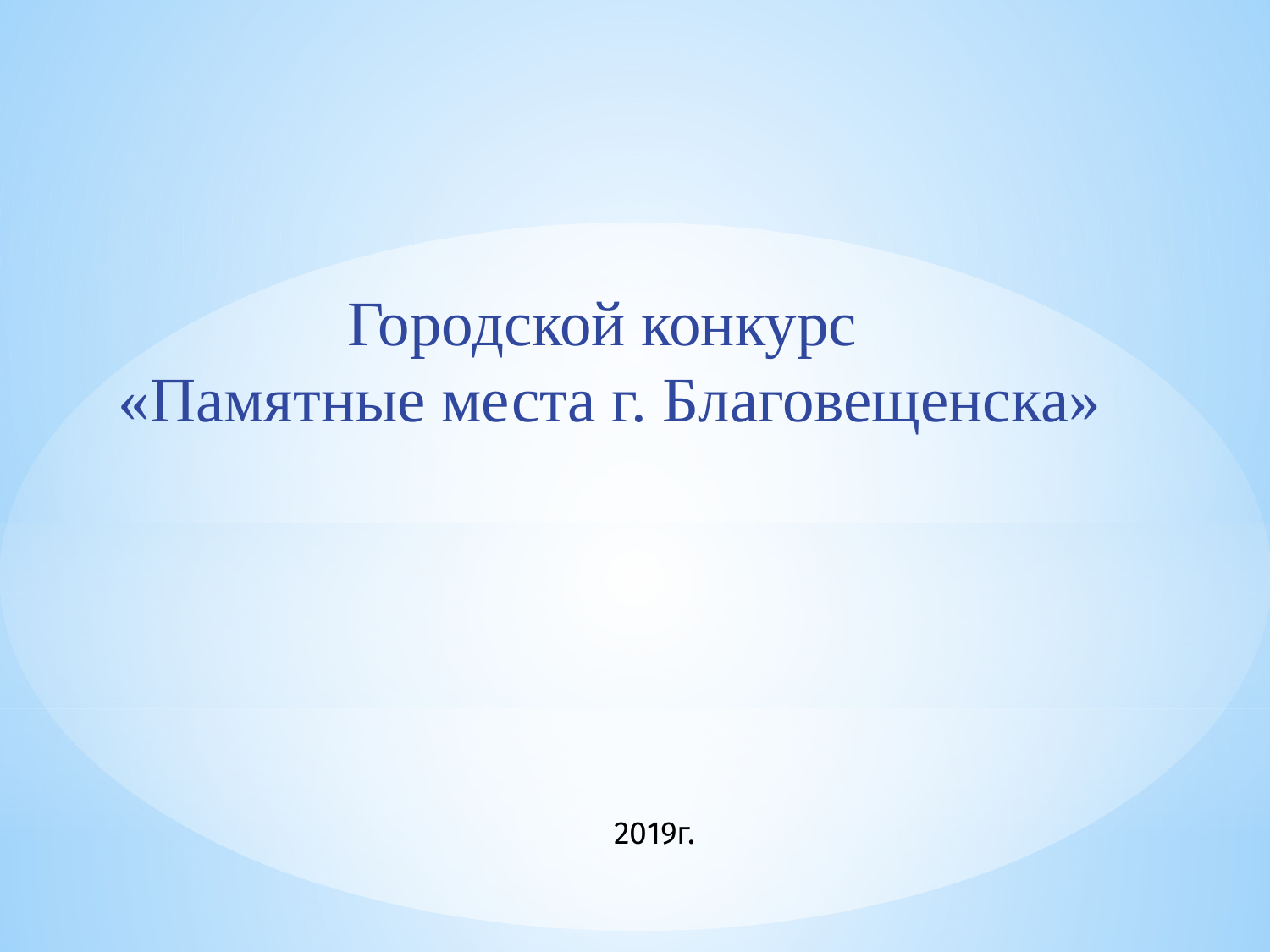

Городской конкурс
«Памятные места г. Благовещенска»
2019г.